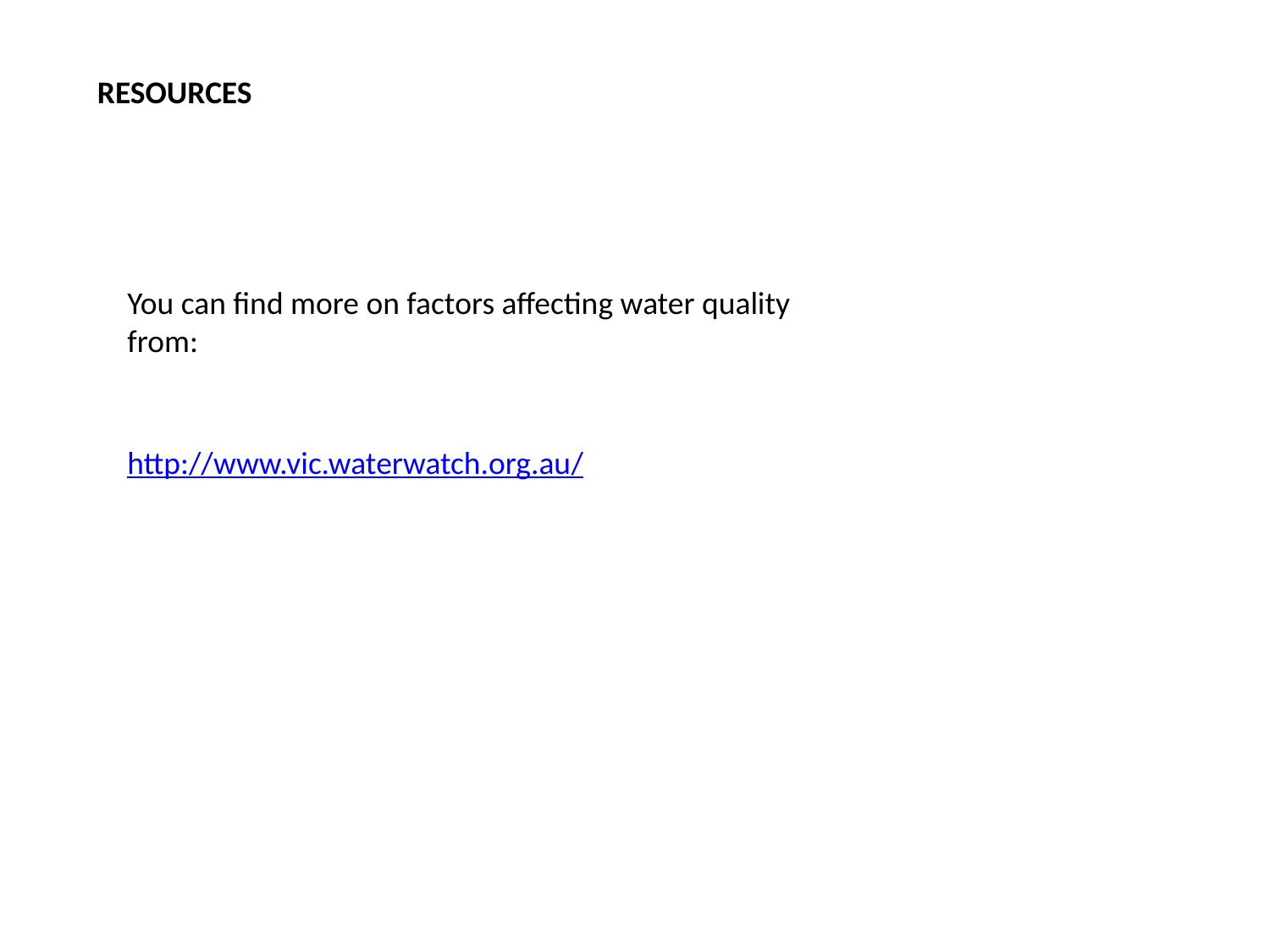

RESOURCES
You can find more on factors affecting water quality from:
http://www.vic.waterwatch.org.au/